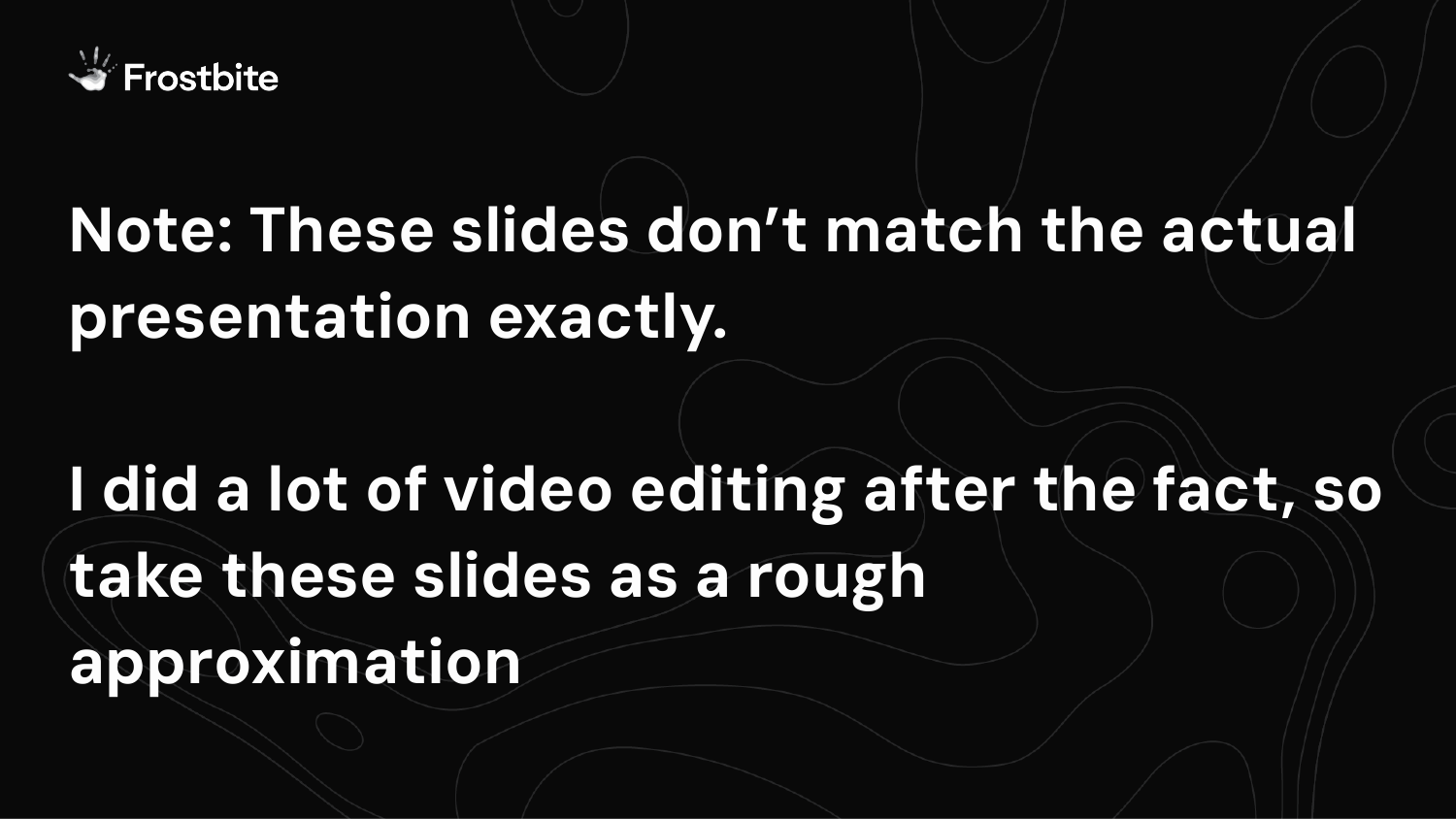

# Note: These slides don’t match the actual presentation exactly. I did a lot of video editing after the fact, so take these slides as a rough approximation